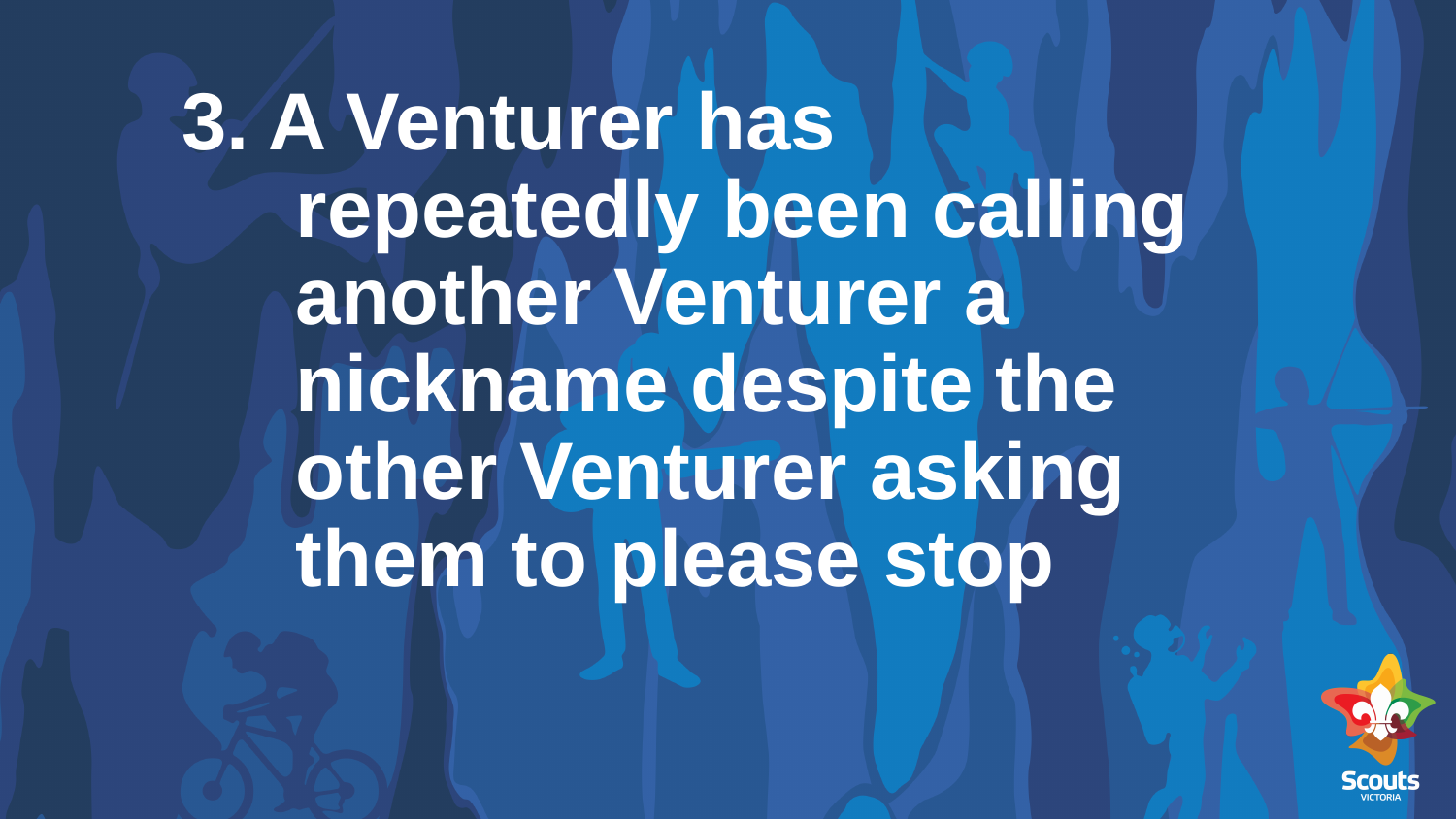

# 3. A Venturer has repeatedly been calling another Venturer a nickname despite the other Venturer asking them to please stop